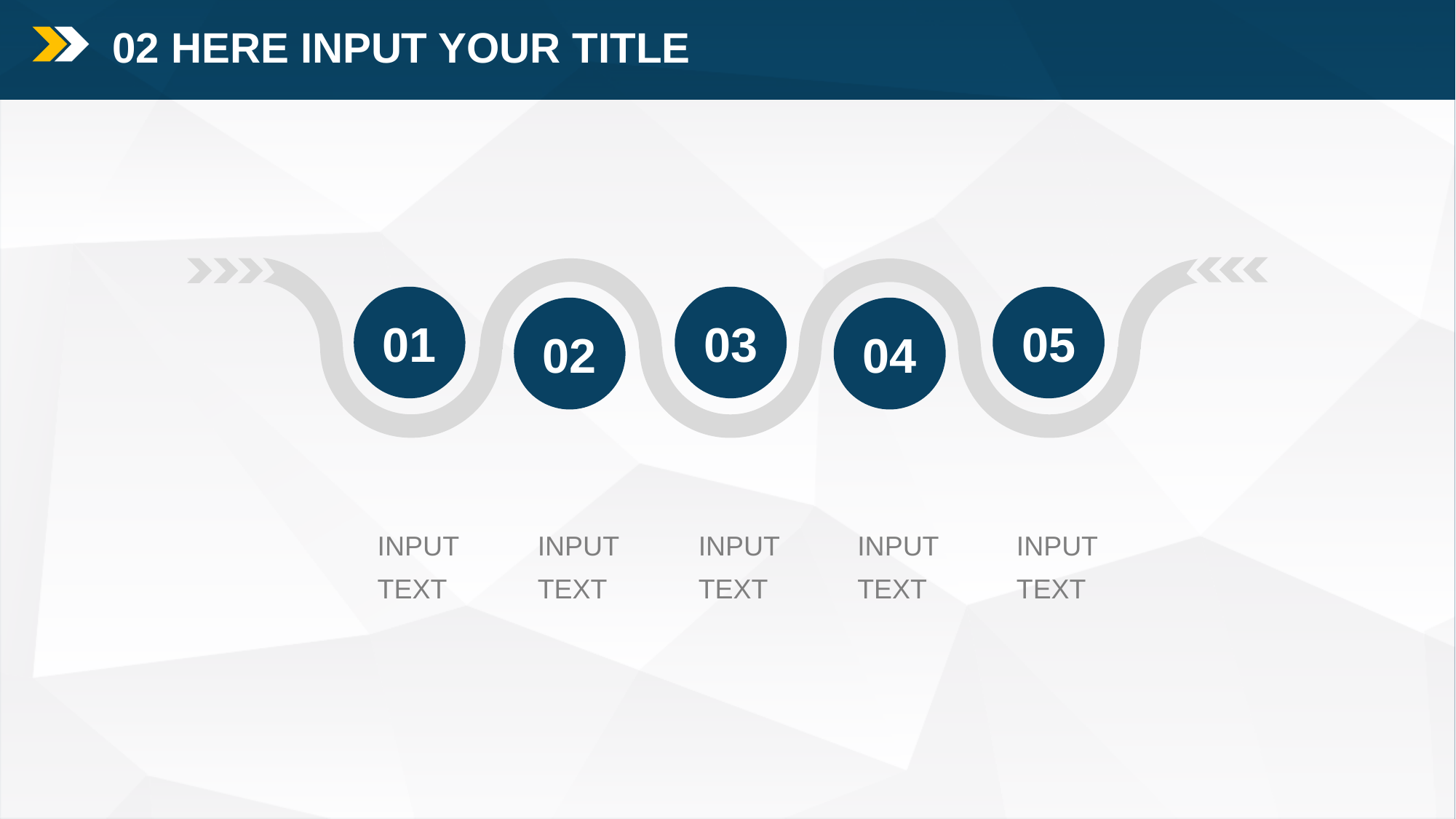

02 HERE INPUT YOUR TITLE

01
03
05
02
04
INPUT  TEXT
INPUT  TEXT
INPUT  TEXT
INPUT  TEXT
INPUT  TEXT